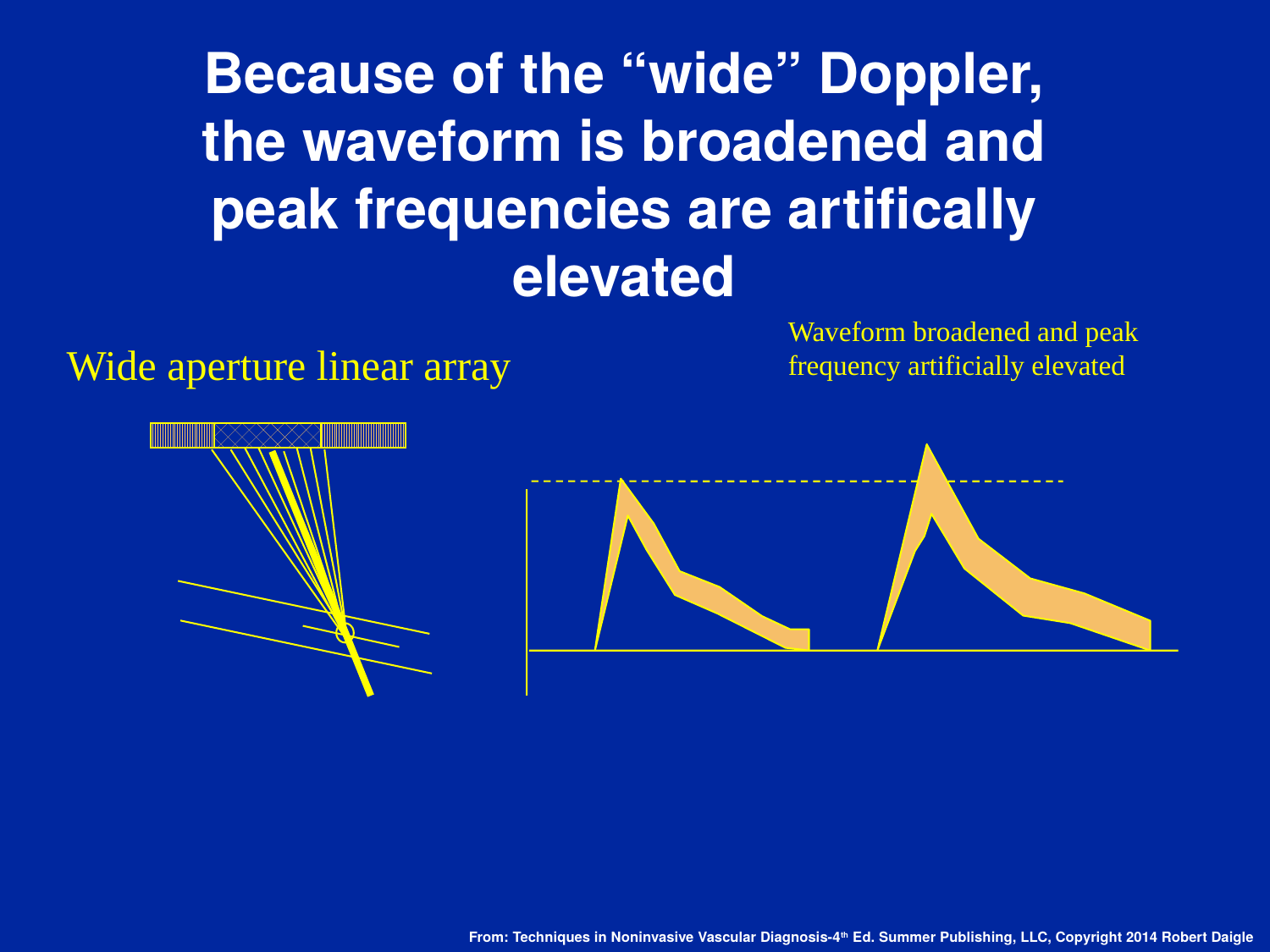

# Because of the “wide” Doppler, the waveform is broadened and peak frequencies are artifically elevated
Waveform broadened and peak frequency artificially elevated
Wide aperture linear array